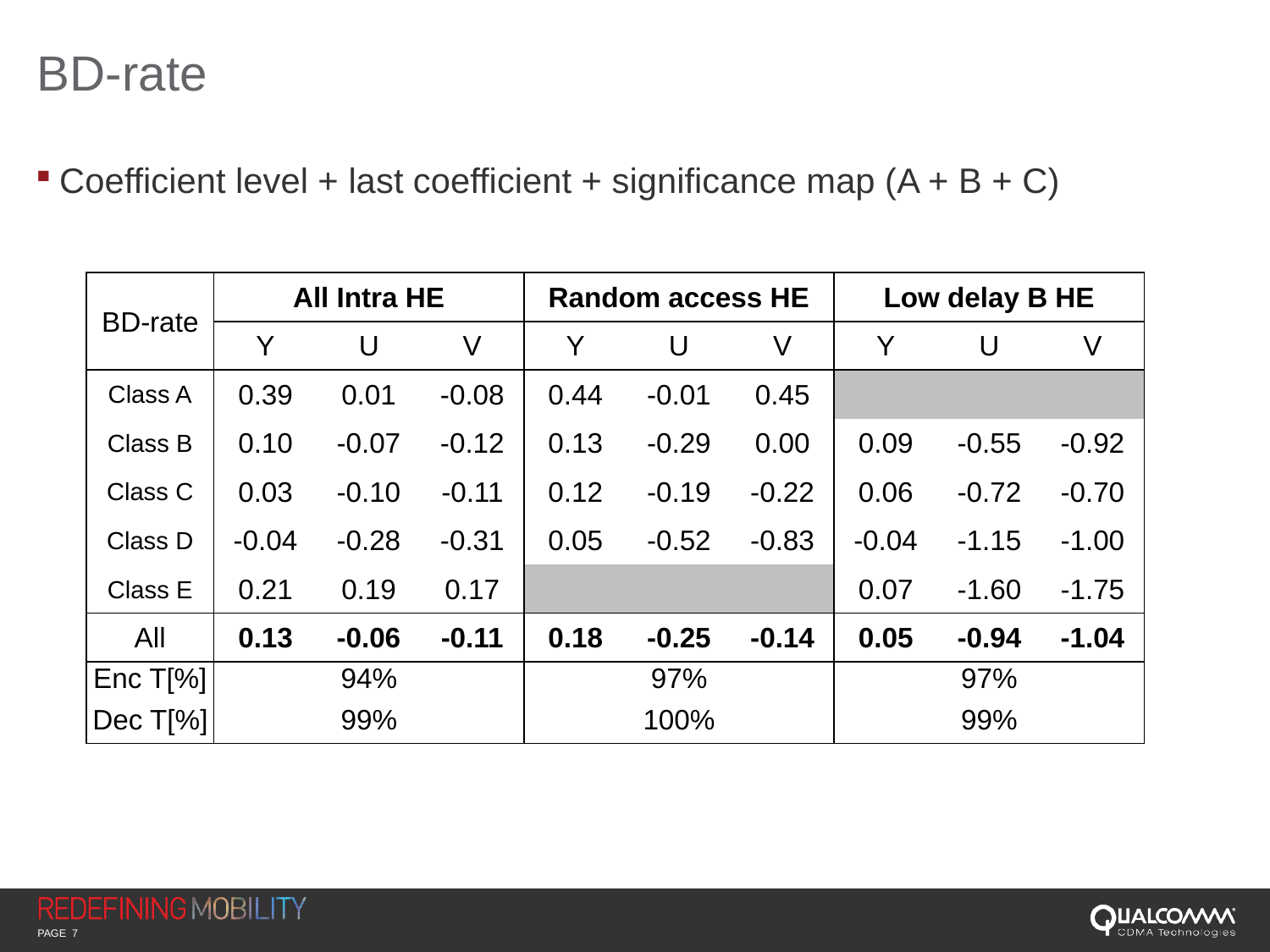

# BD-rate

Coefficient level + last coefficient + significance map (A + B + C)

| BD-rate | All Intra HE |  |  | Random access HE |  |  | Low delay B HE |  |  |
| --- | --- | --- | --- | --- | --- | --- | --- | --- | --- |
|  | Y | U | V | Y | U | V | Y | U | V |
| Class A | 0.39 | 0.01 | -0.08 | 0.44 | -0.01 | 0.45 |  |  |  |
| Class B | 0.10 | -0.07 | -0.12 | 0.13 | -0.29 | 0.00 | 0.09 | -0.55 | -0.92 |
| Class C | 0.03 | -0.10 | -0.11 | 0.12 | -0.19 | -0.22 | 0.06 | -0.72 | -0.70 |
| Class D | -0.04 | -0.28 | -0.31 | 0.05 | -0.52 | -0.83 | -0.04 | -1.15 | -1.00 |
| Class E | 0.21 | 0.19 | 0.17 |  |  |  | 0.07 | -1.60 | -1.75 |
| All | 0.13 | -0.06 | -0.11 | 0.18 | -0.25 | -0.14 | 0.05 | -0.94 | -1.04 |
| Enc T[%] | 94% |  |  | 97% |  |  | 97% |  |  |
| Dec T[%] | 99% |  |  | 100% |  |  | 99% |  |  |